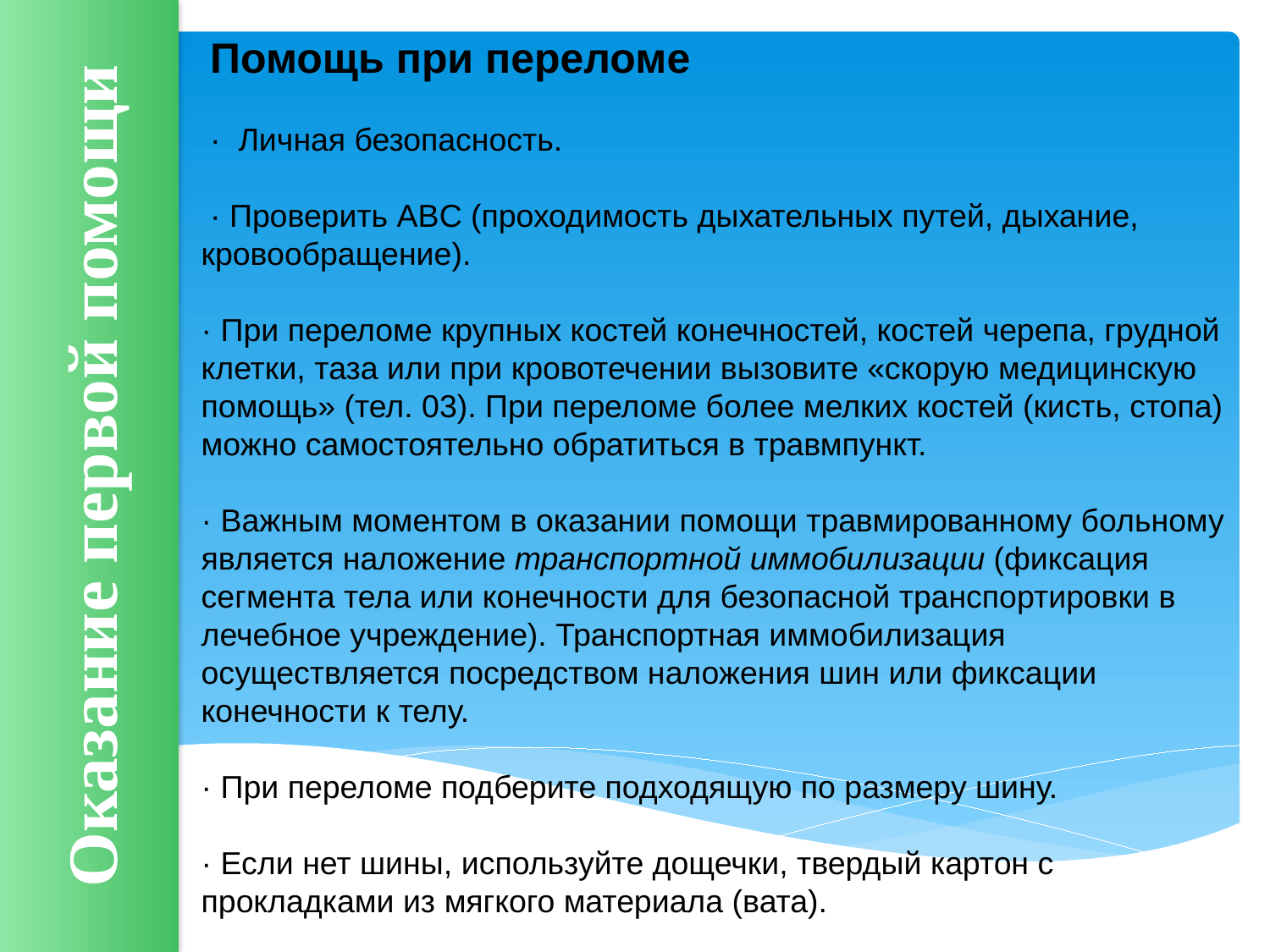

Помощь при переломе

 ·  Личная безопасность.

 · Проверить ABC (проходимость дыхательных путей, дыхание, кровообращение).

· При переломе крупных костей конечностей, костей черепа, грудной клетки, таза или при кровотечении вызовите «скорую медицинскую помощь» (тел. 03). При переломе более мелких костей (кисть, стопа) можно самостоятельно обратиться в травмпункт.

· Важным моментом в оказании помощи травмированному больному является наложение транспортной иммобилизации (фиксация сегмента тела или конечности для безопасной транспортировки в лечебное учреждение). Транспортная иммобилизация осуществляется посредством наложения шин или фиксации конечности к телу.

· При переломе подберите подходящую по размеру шину.

· Если нет шины, используйте дощечки, твердый картон с прокладками из мягкого материала (вата).

Оказание первой помощи